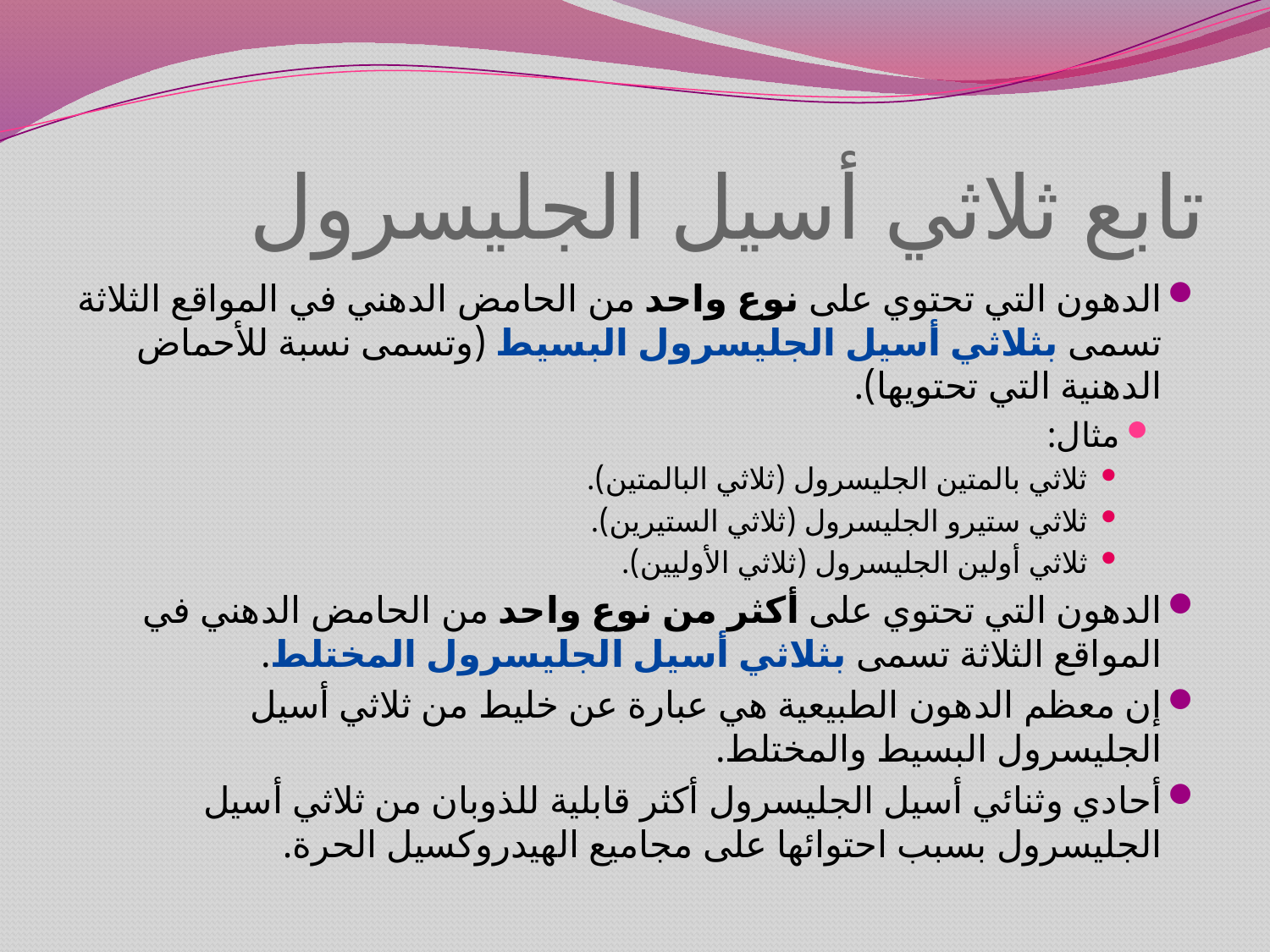

# تابع ثلاثي أسيل الجليسرول
الدهون التي تحتوي على نوع واحد من الحامض الدهني في المواقع الثلاثة تسمى بثلاثي أسيل الجليسرول البسيط (وتسمى نسبة للأحماض الدهنية التي تحتويها).
مثال:
ثلاثي بالمتين الجليسرول (ثلاثي البالمتين).
ثلاثي ستيرو الجليسرول (ثلاثي الستيرين).
ثلاثي أولين الجليسرول (ثلاثي الأوليين).
الدهون التي تحتوي على أكثر من نوع واحد من الحامض الدهني في المواقع الثلاثة تسمى بثلاثي أسيل الجليسرول المختلط.
إن معظم الدهون الطبيعية هي عبارة عن خليط من ثلاثي أسيل الجليسرول البسيط والمختلط.
أحادي وثنائي أسيل الجليسرول أكثر قابلية للذوبان من ثلاثي أسيل الجليسرول بسبب احتوائها على مجاميع الهيدروكسيل الحرة.